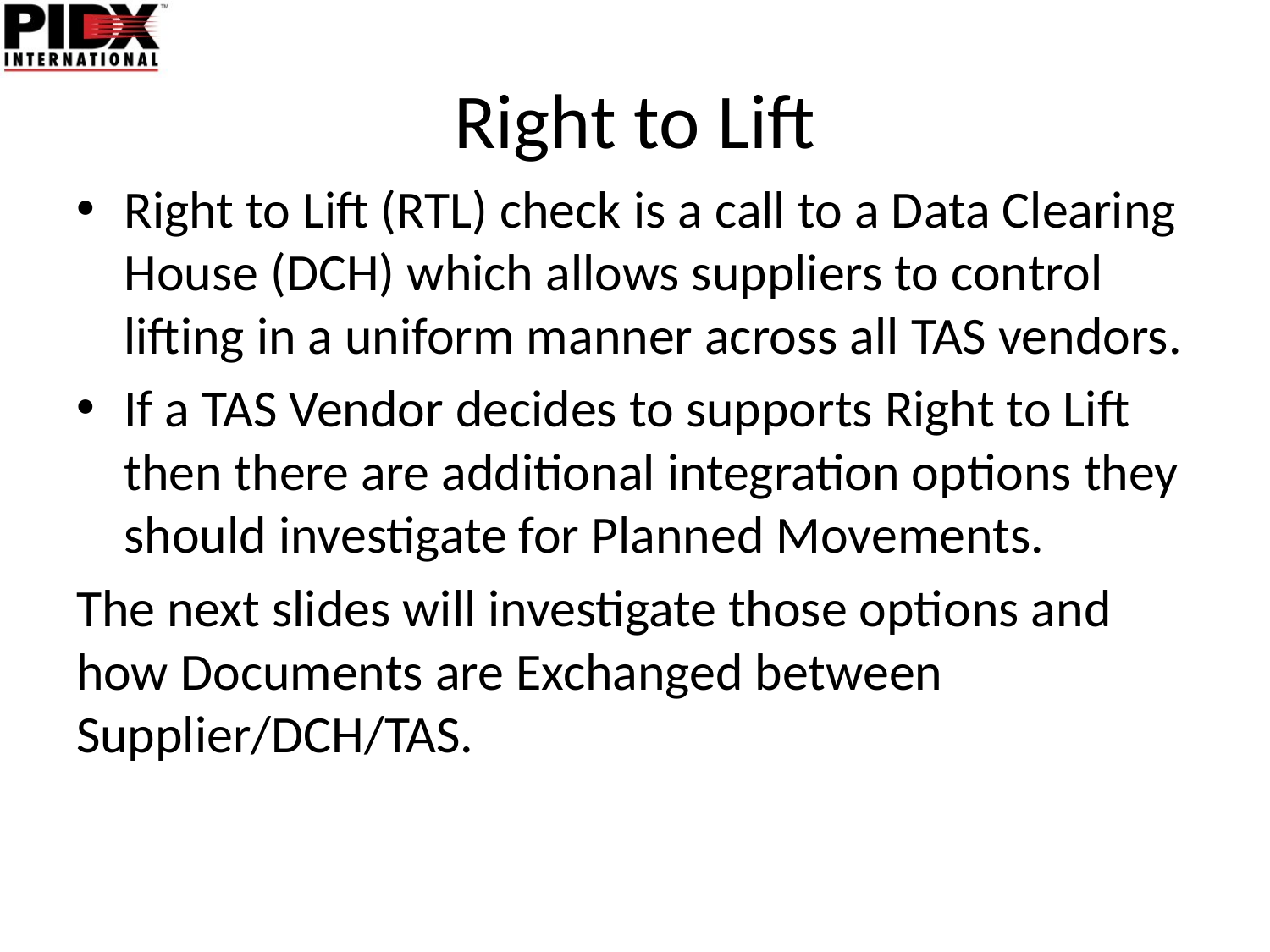

# Right to Lift
Right to Lift (RTL) check is a call to a Data Clearing House (DCH) which allows suppliers to control lifting in a uniform manner across all TAS vendors.
If a TAS Vendor decides to supports Right to Lift then there are additional integration options they should investigate for Planned Movements.
The next slides will investigate those options and how Documents are Exchanged between Supplier/DCH/TAS.